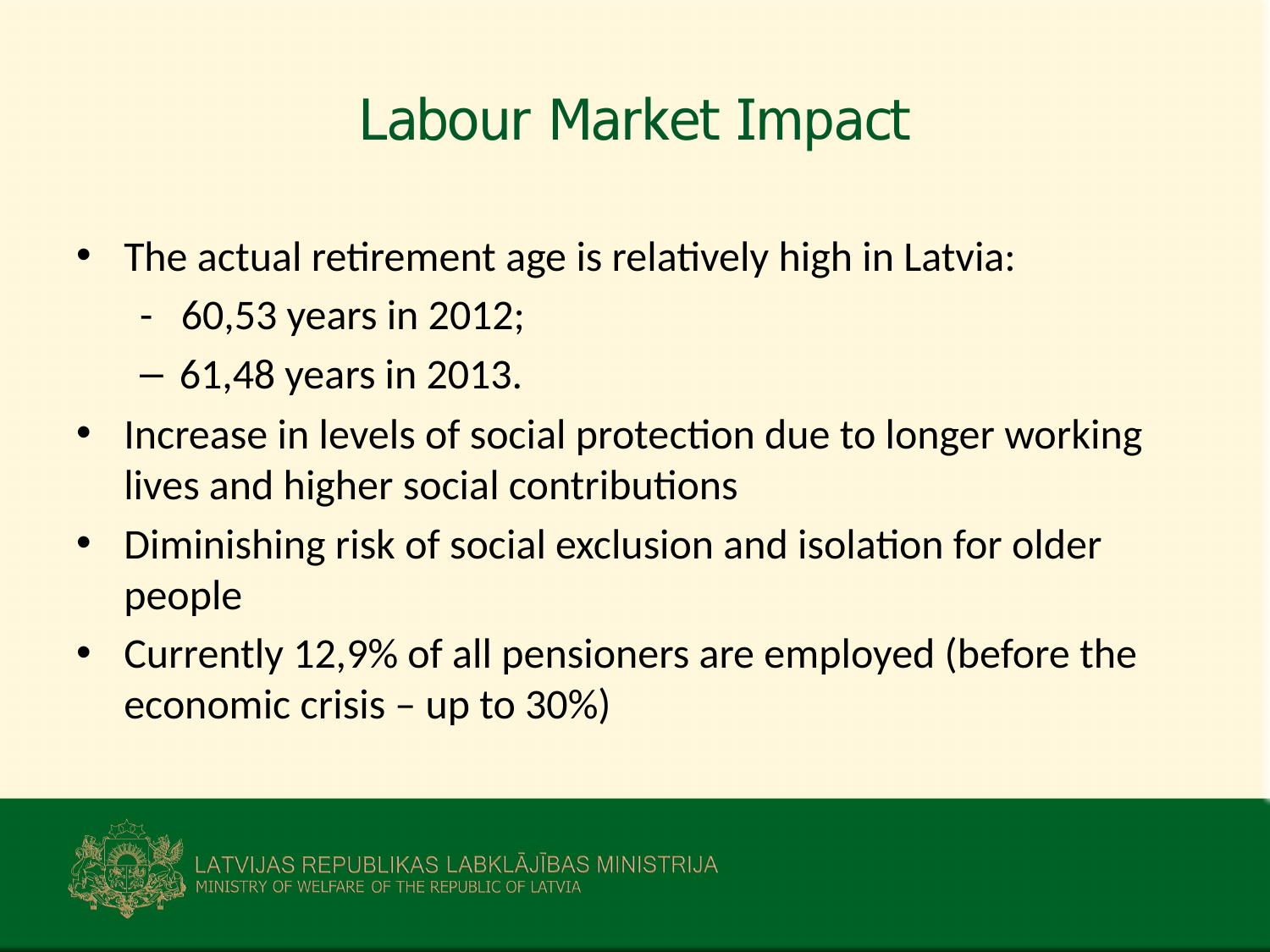

# Labour Market Impact
The actual retirement age is relatively high in Latvia:
-   60,53 years in 2012;
61,48 years in 2013.
Increase in levels of social protection due to longer working lives and higher social contributions
Diminishing risk of social exclusion and isolation for older people
Currently 12,9% of all pensioners are employed (before the economic crisis – up to 30%)